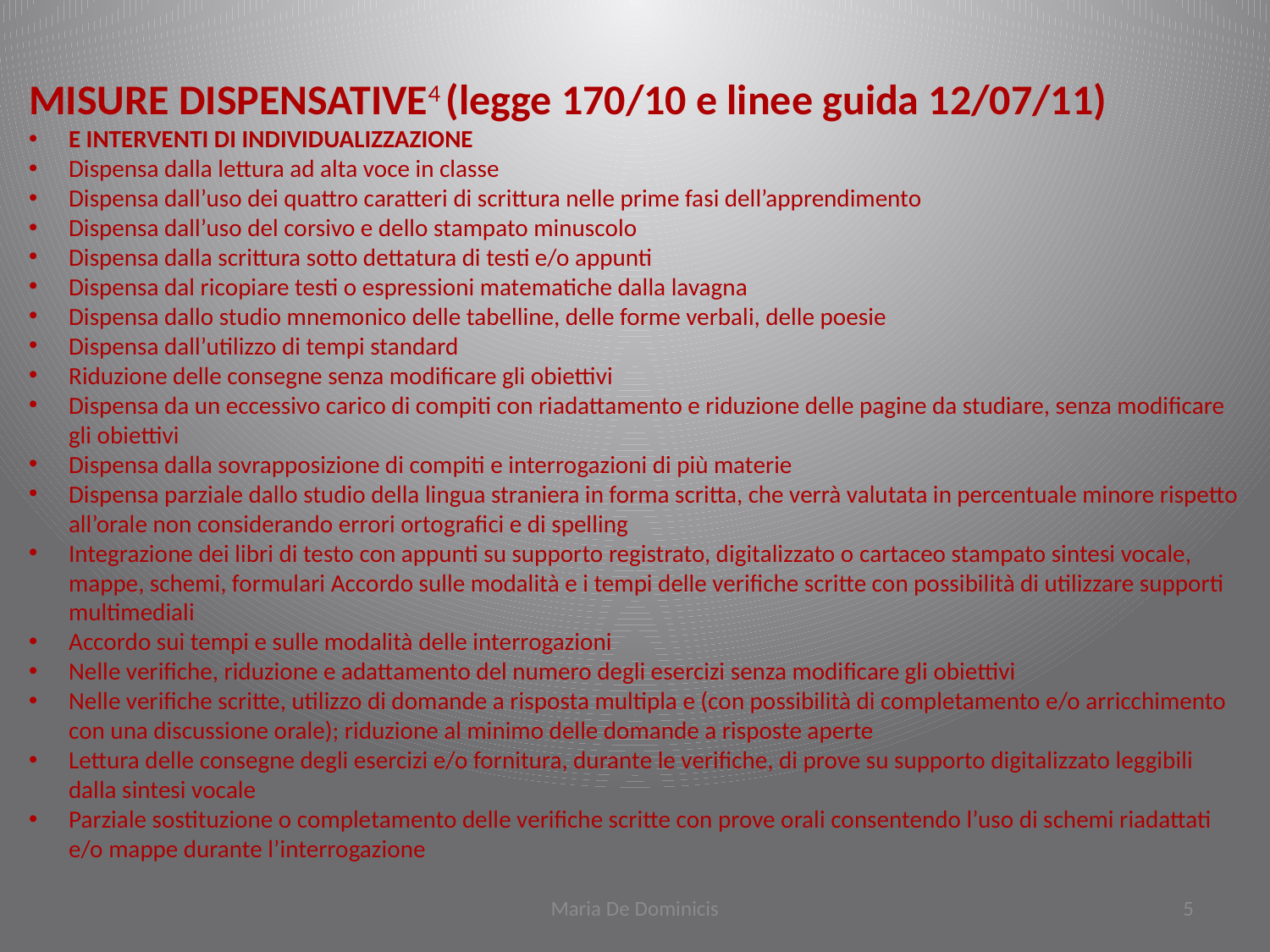

MISURE DISPENSATIVE4 (legge 170/10 e linee guida 12/07/11)
E INTERVENTI DI INDIVIDUALIZZAZIONE
Dispensa dalla lettura ad alta voce in classe
Dispensa dall’uso dei quattro caratteri di scrittura nelle prime fasi dell’apprendimento
Dispensa dall’uso del corsivo e dello stampato minuscolo
Dispensa dalla scrittura sotto dettatura di testi e/o appunti
Dispensa dal ricopiare testi o espressioni matematiche dalla lavagna
Dispensa dallo studio mnemonico delle tabelline, delle forme verbali, delle poesie
Dispensa dall’utilizzo di tempi standard
Riduzione delle consegne senza modificare gli obiettivi
Dispensa da un eccessivo carico di compiti con riadattamento e riduzione delle pagine da studiare, senza modificare gli obiettivi
Dispensa dalla sovrapposizione di compiti e interrogazioni di più materie
Dispensa parziale dallo studio della lingua straniera in forma scritta, che verrà valutata in percentuale minore rispetto all’orale non considerando errori ortografici e di spelling
Integrazione dei libri di testo con appunti su supporto registrato, digitalizzato o cartaceo stampato sintesi vocale, mappe, schemi, formulari Accordo sulle modalità e i tempi delle verifiche scritte con possibilità di utilizzare supporti multimediali
Accordo sui tempi e sulle modalità delle interrogazioni
Nelle verifiche, riduzione e adattamento del numero degli esercizi senza modificare gli obiettivi
Nelle verifiche scritte, utilizzo di domande a risposta multipla e (con possibilità di completamento e/o arricchimento con una discussione orale); riduzione al minimo delle domande a risposte aperte
Lettura delle consegne degli esercizi e/o fornitura, durante le verifiche, di prove su supporto digitalizzato leggibili dalla sintesi vocale
Parziale sostituzione o completamento delle verifiche scritte con prove orali consentendo l’uso di schemi riadattati e/o mappe durante l’interrogazione
Maria De Dominicis
5